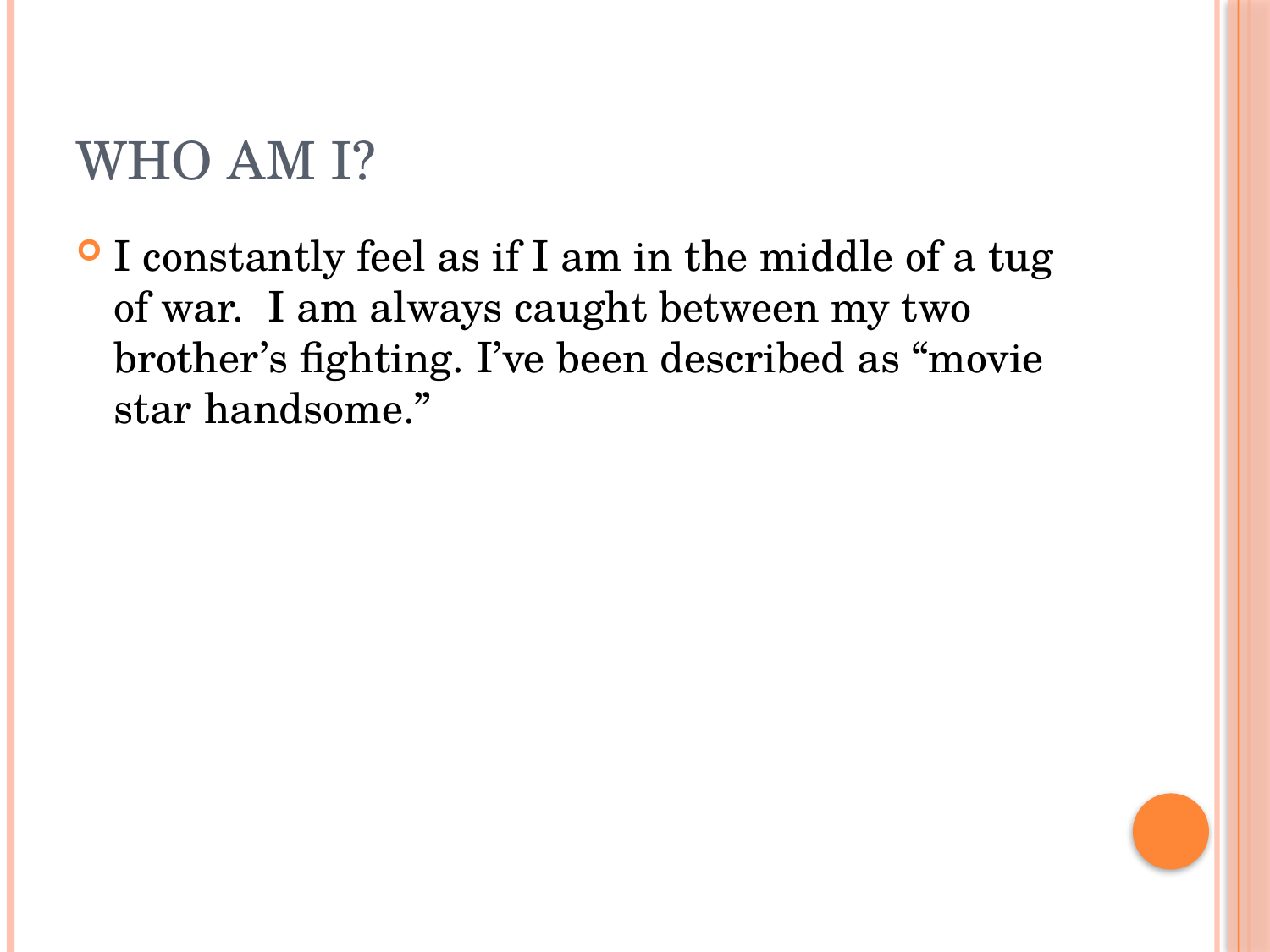

# Who Am I?
I constantly feel as if I am in the middle of a tug of war.  I am always caught between my two brother’s fighting. I’ve been described as “movie star handsome.”